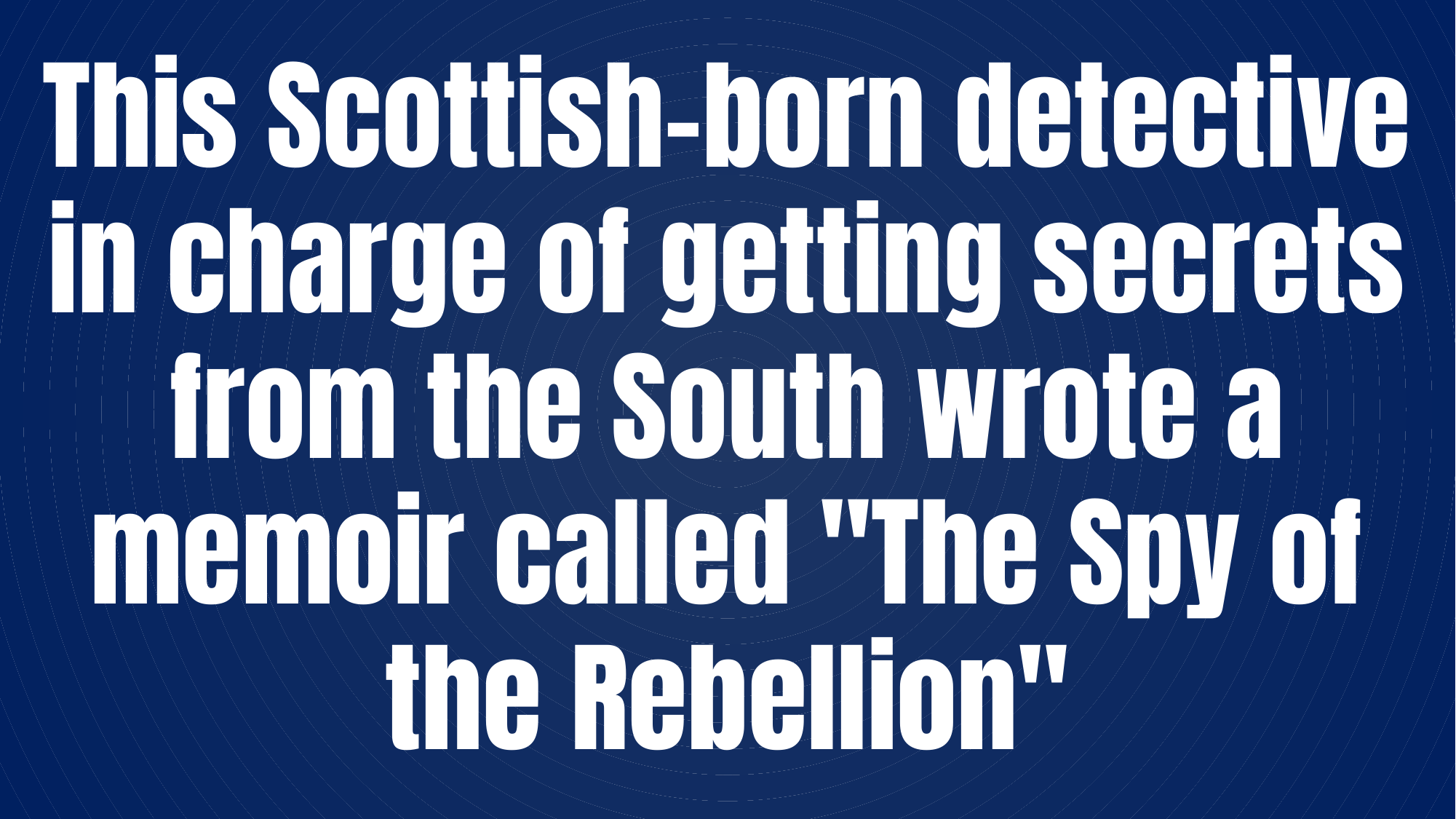

This Scottish-born detective in charge of getting secrets from the South wrote a memoir called "The Spy of the Rebellion"